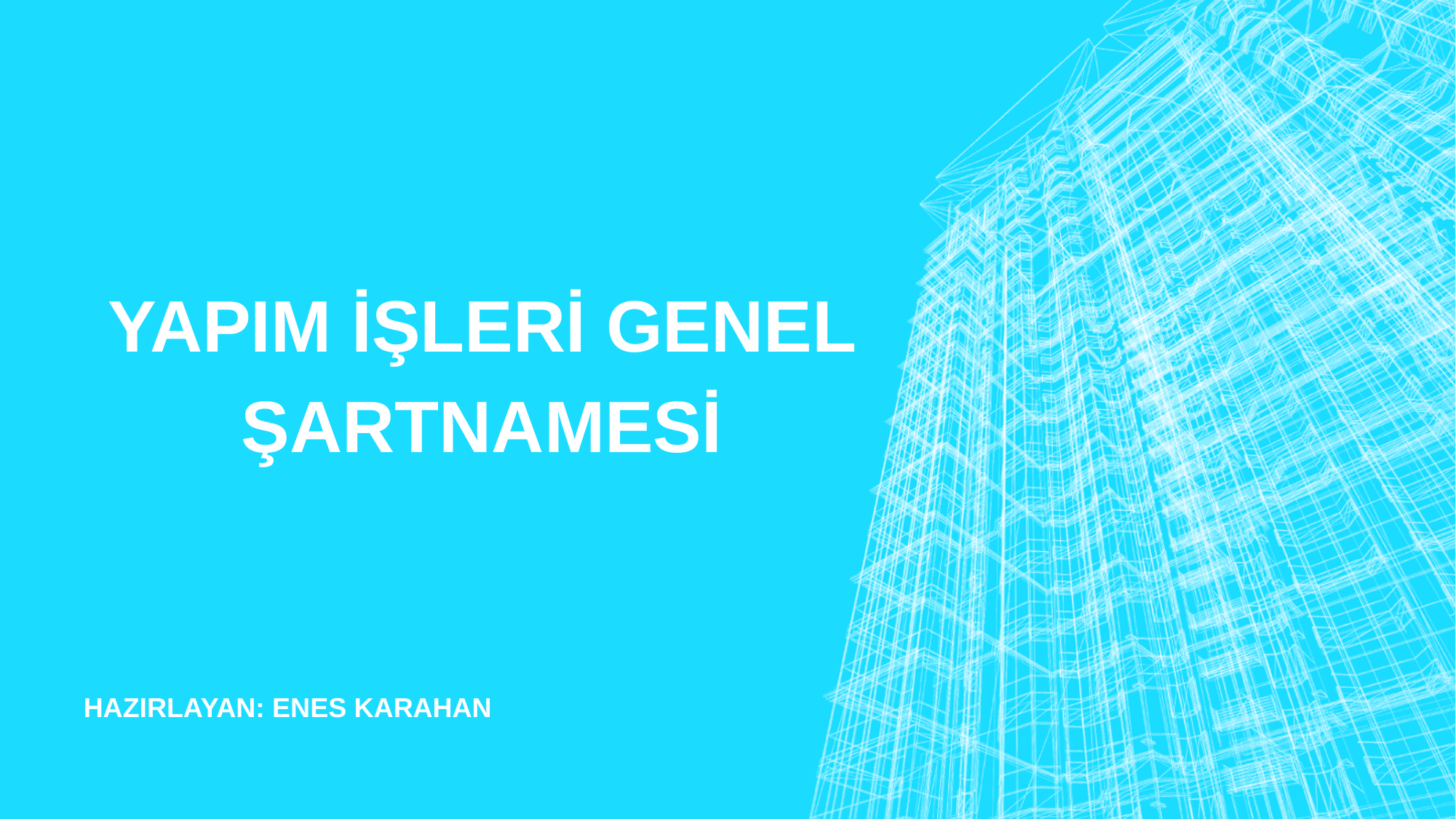

# YAPIM İŞLERİ GENEL ŞARTNAMESİ
HAZIRLAYAN: ENES KARAHAN